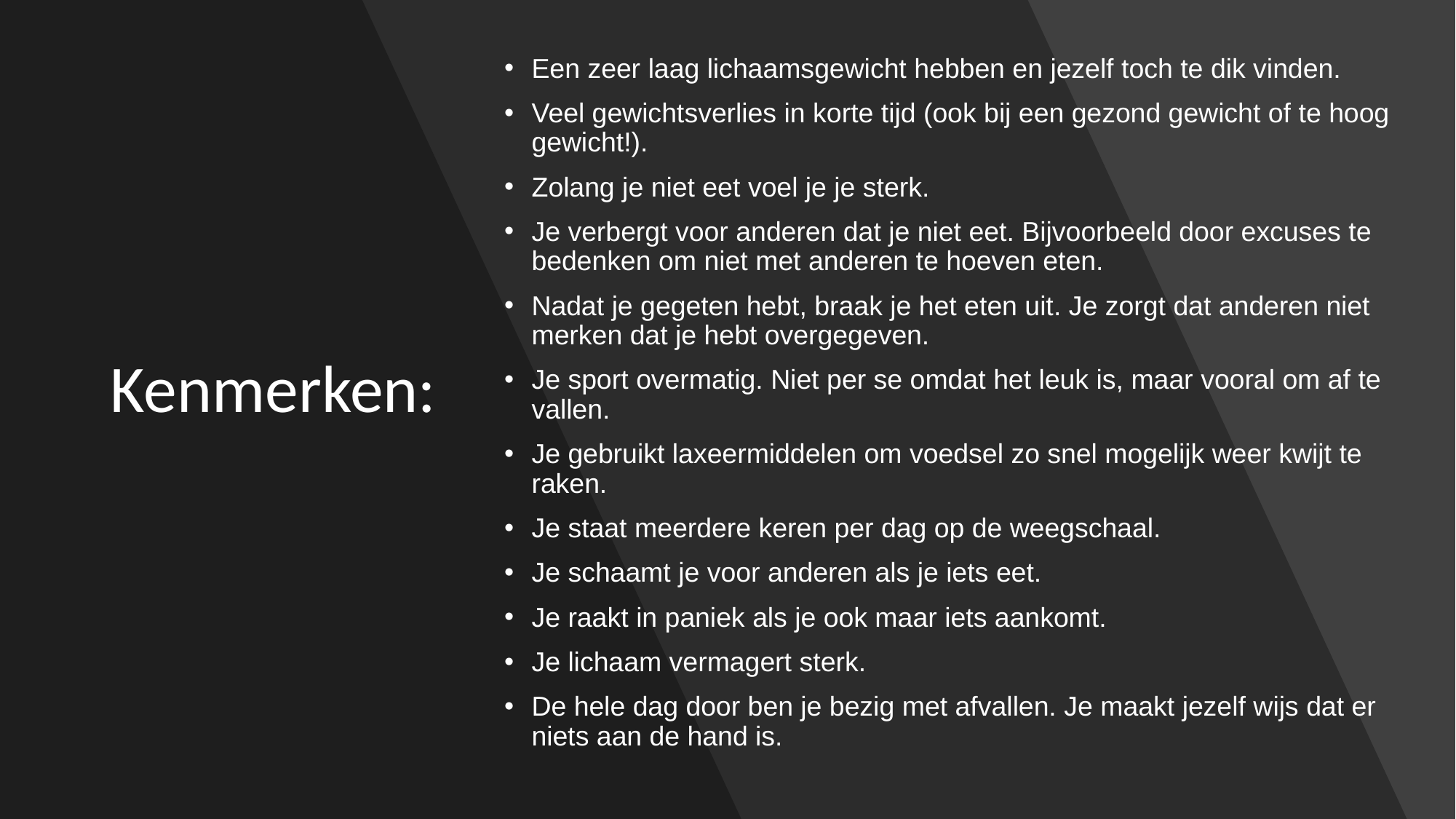

# Kenmerken:
Een zeer laag lichaamsgewicht hebben en jezelf toch te dik vinden.
Veel gewichtsverlies in korte tijd (ook bij een gezond gewicht of te hoog gewicht!).
Zolang je niet eet voel je je sterk.
Je verbergt voor anderen dat je niet eet. Bijvoorbeeld door excuses te bedenken om niet met anderen te hoeven eten.
Nadat je gegeten hebt, braak je het eten uit. Je zorgt dat anderen niet merken dat je hebt overgegeven.
Je sport overmatig. Niet per se omdat het leuk is, maar vooral om af te vallen.
Je gebruikt laxeermiddelen om voedsel zo snel mogelijk weer kwijt te raken.
Je staat meerdere keren per dag op de weegschaal.
Je schaamt je voor anderen als je iets eet.
Je raakt in paniek als je ook maar iets aankomt.
Je lichaam vermagert sterk.
De hele dag door ben je bezig met afvallen. Je maakt jezelf wijs dat er niets aan de hand is.